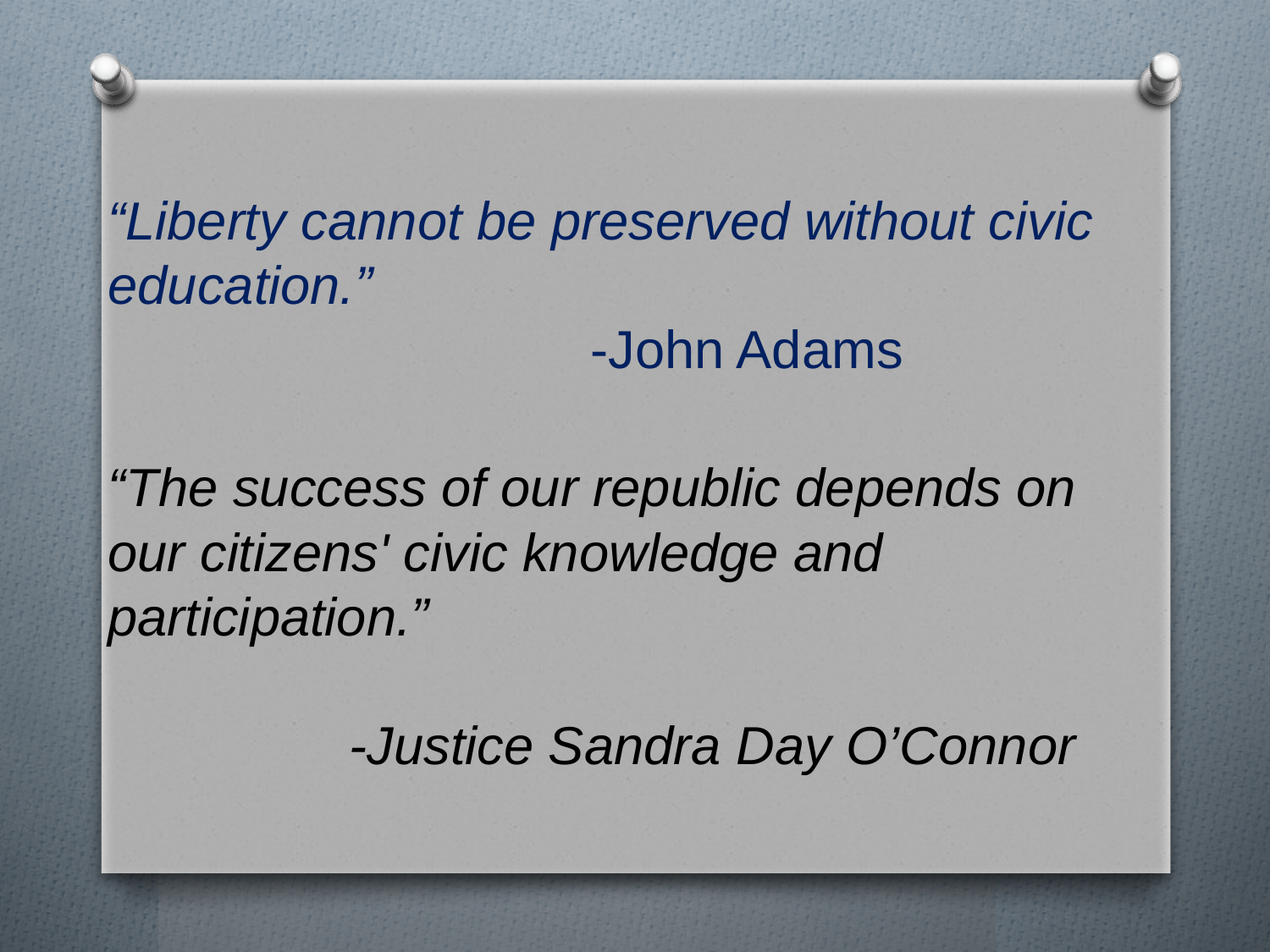

“Liberty cannot be preserved without civic education.”
				-John Adams

“The success of our republic depends on our citizens' civic knowledge and participation.”

		-Justice Sandra Day O’Connor